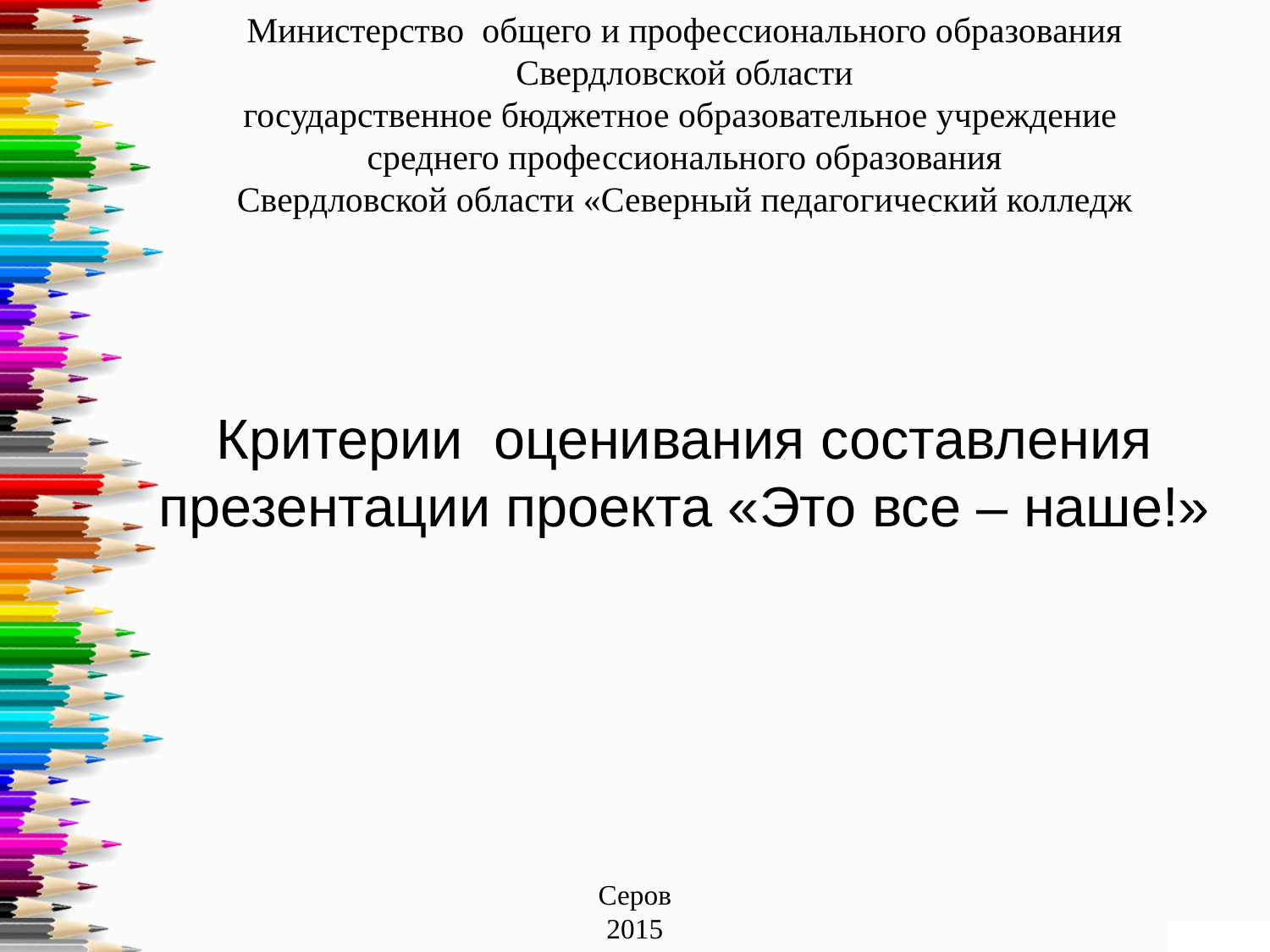

# Министерство  общего и профессионального образования
Свердловской области
государственное бюджетное образовательное учреждение
среднего профессионального образования
Свердловской области «Северный педагогический колледж
Критерии  оценивания составления презентации проекта «Это все – наше!»
Серов
2015